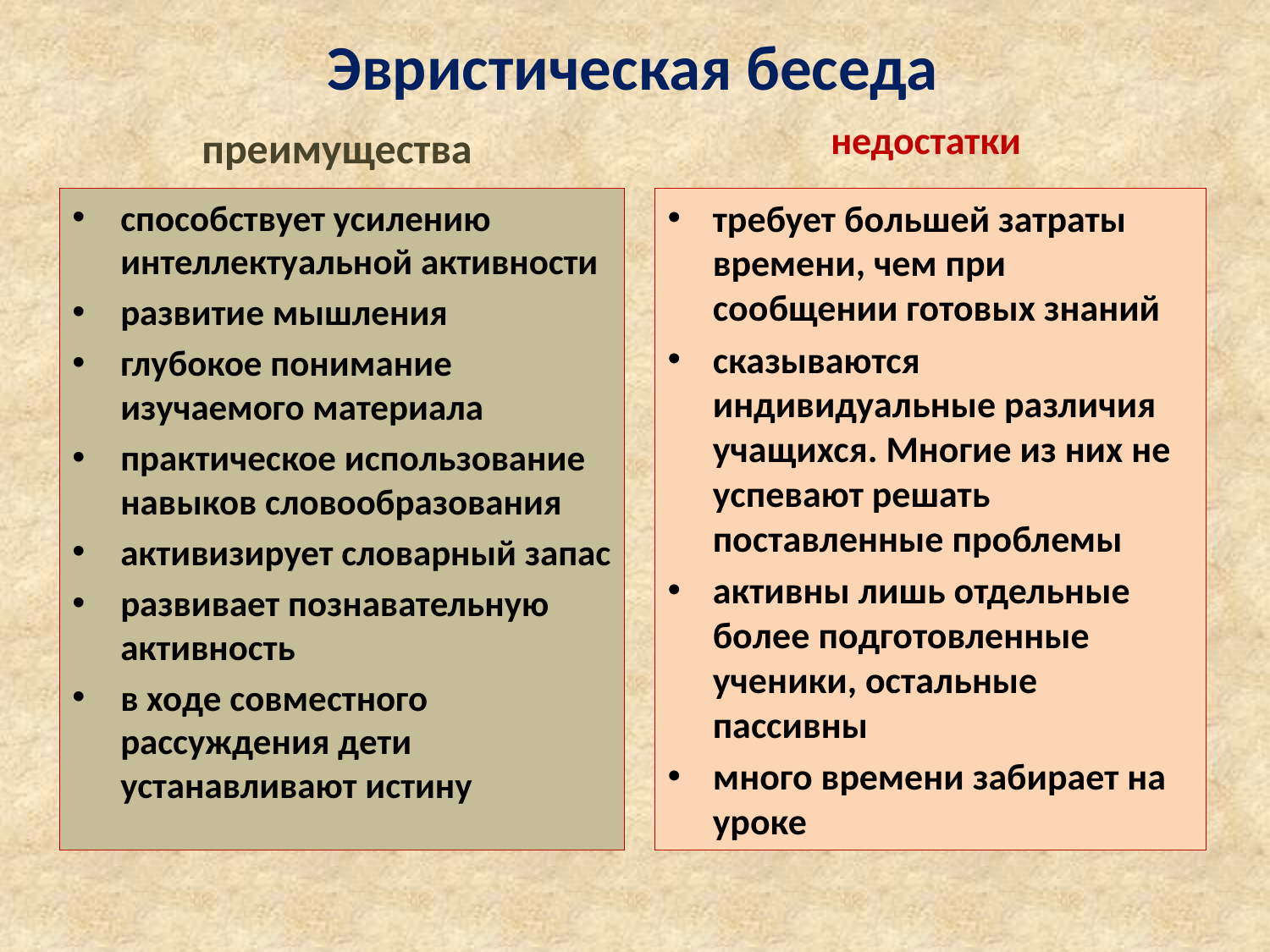

# Эвристическая беседа
преимущества
недостатки
способствует усилению интеллектуальной активности
развитие мышления
глубокое понимание изучаемого материала
практическое использование навыков словообразования
активизирует словарный запас
развивает познавательную активность
в ходе совместного рассуждения дети устанавливают истину

требует большей затраты времени, чем при сообщении готовых знаний
сказываются индивидуальные различия учащихся. Многие из них не успевают решать поставленные проблемы
активны лишь отдельные более подготовленные ученики, остальные пассивны
много времени забирает на уроке